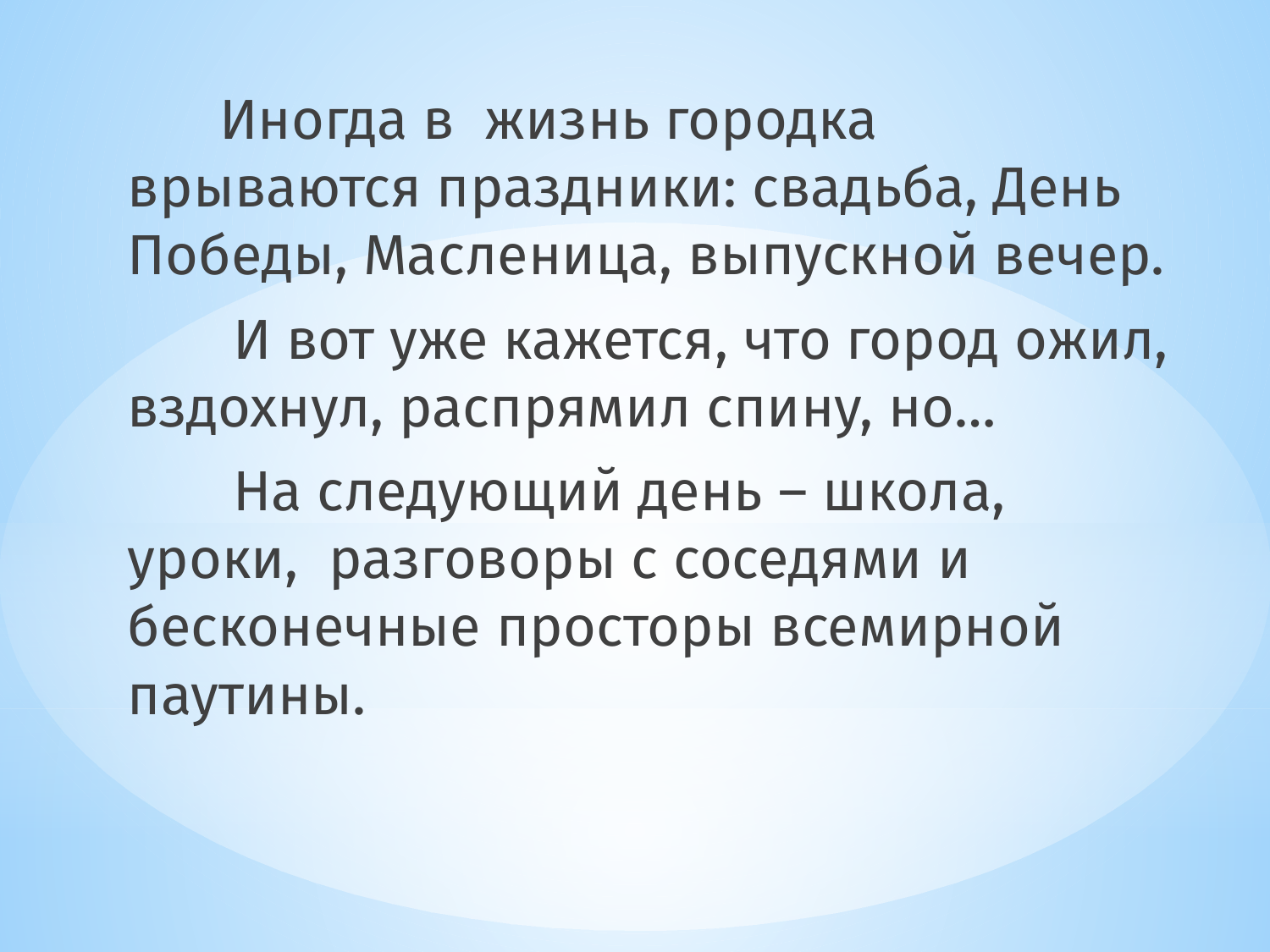

Иногда в  жизнь городка врываются праздники: свадьба, День Победы, Масленица, выпускной вечер.
       И вот уже кажется, что город ожил, вздохнул, распрямил спину, но…
       На следующий день – школа, уроки,  разговоры с соседями и бесконечные просторы всемирной паутины.